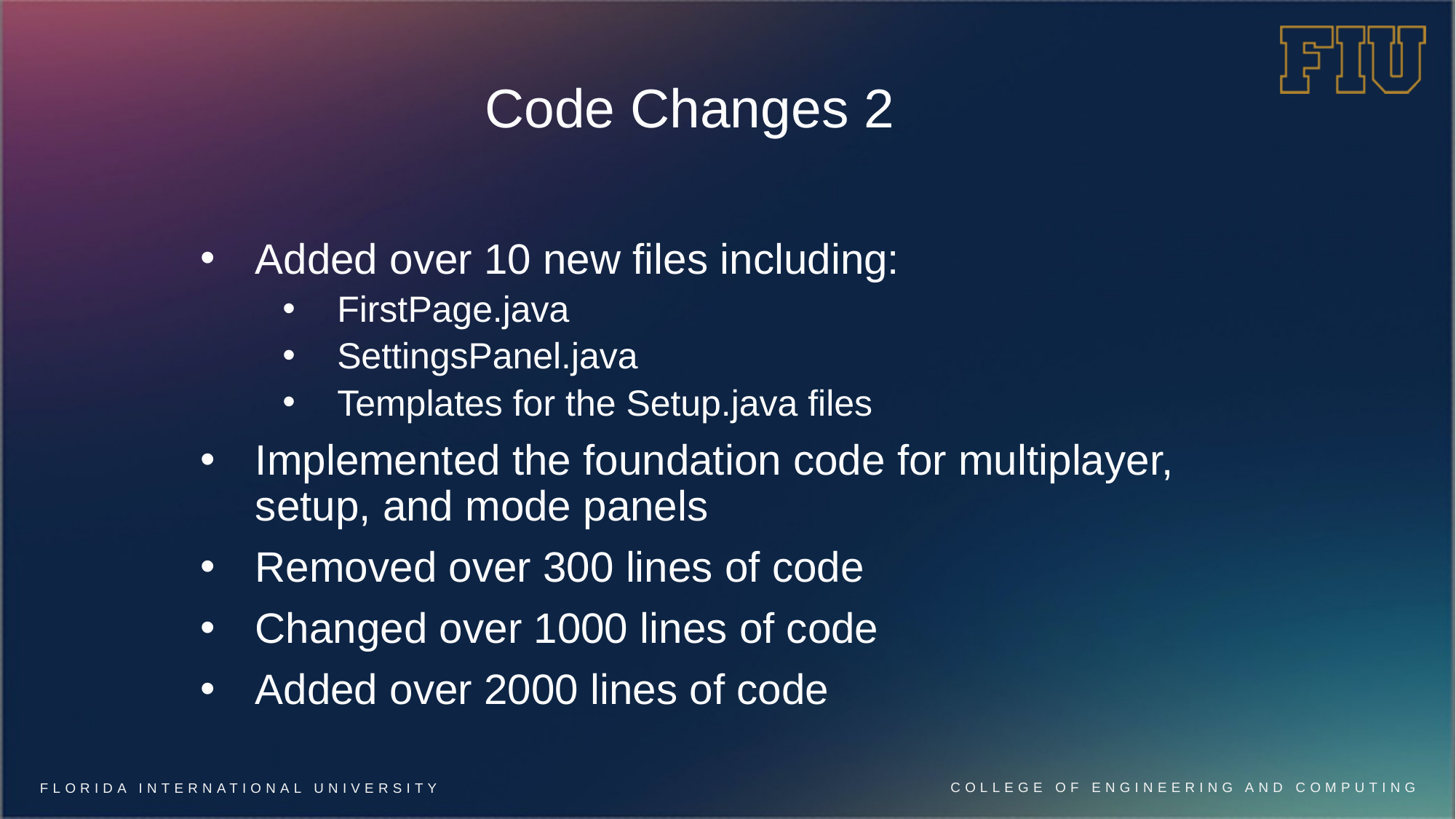

# Code Changes 2
Added over 10 new files including:
FirstPage.java
SettingsPanel.java
Templates for the Setup.java files
Implemented the foundation code for multiplayer, setup, and mode panels
Removed over 300 lines of code
Changed over 1000 lines of code
Added over 2000 lines of code